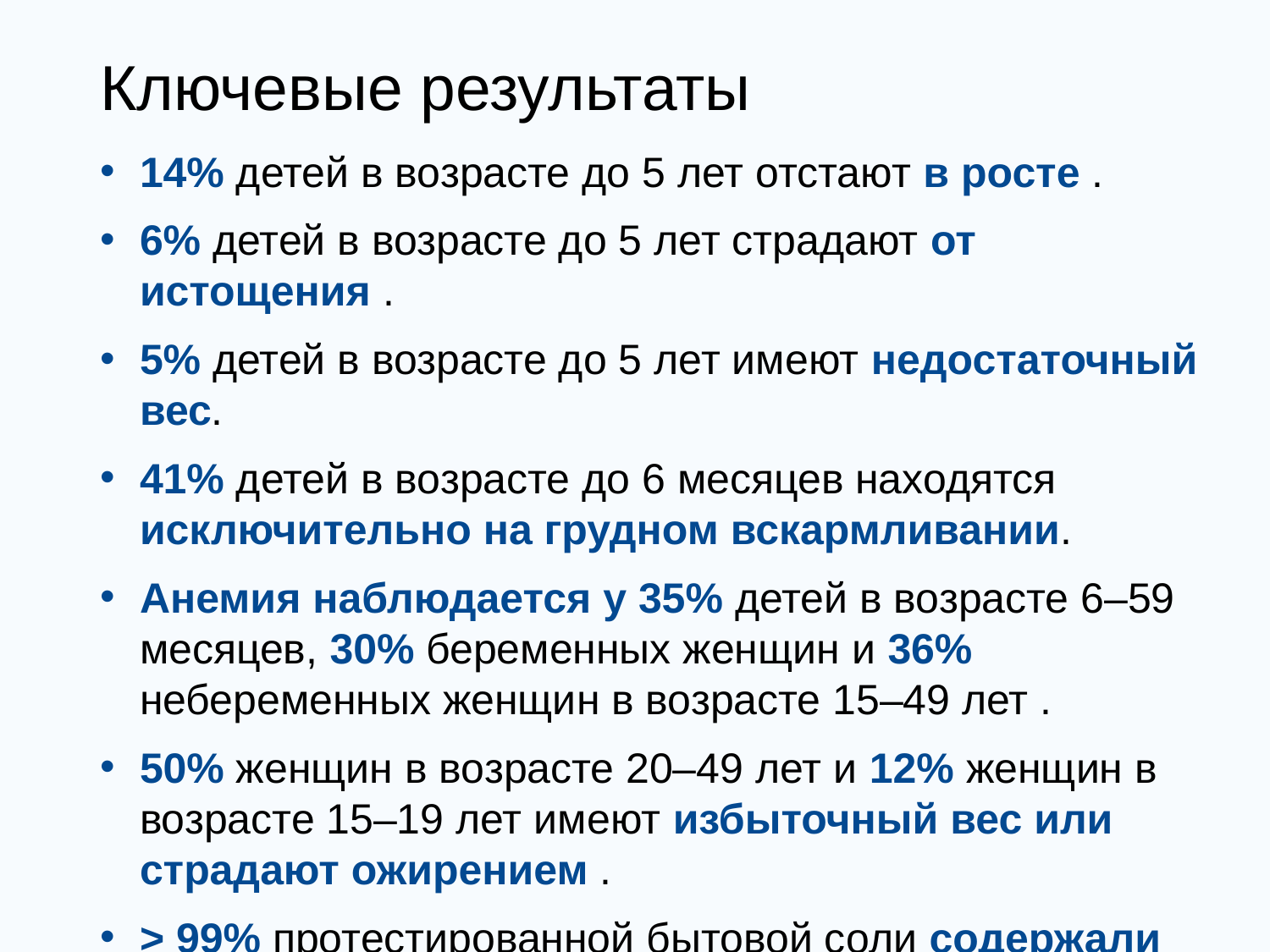

# Ключевые результаты
14% детей в возрасте до 5 лет отстают в росте .
6% детей в возрасте до 5 лет страдают от истощения .
5% детей в возрасте до 5 лет имеют недостаточный вес.
41% детей в возрасте до 6 месяцев находятся исключительно на грудном вскармливании.
Анемия наблюдается у 35% детей в возрасте 6–59 месяцев, 30% беременных женщин и 36% небеременных женщин в возрасте 15–49 лет .
50% женщин в возрасте 20–49 лет и 12% женщин в возрасте 15–19 лет имеют избыточный вес или страдают ожирением .
> 99% протестированной бытовой соли содержали йод .